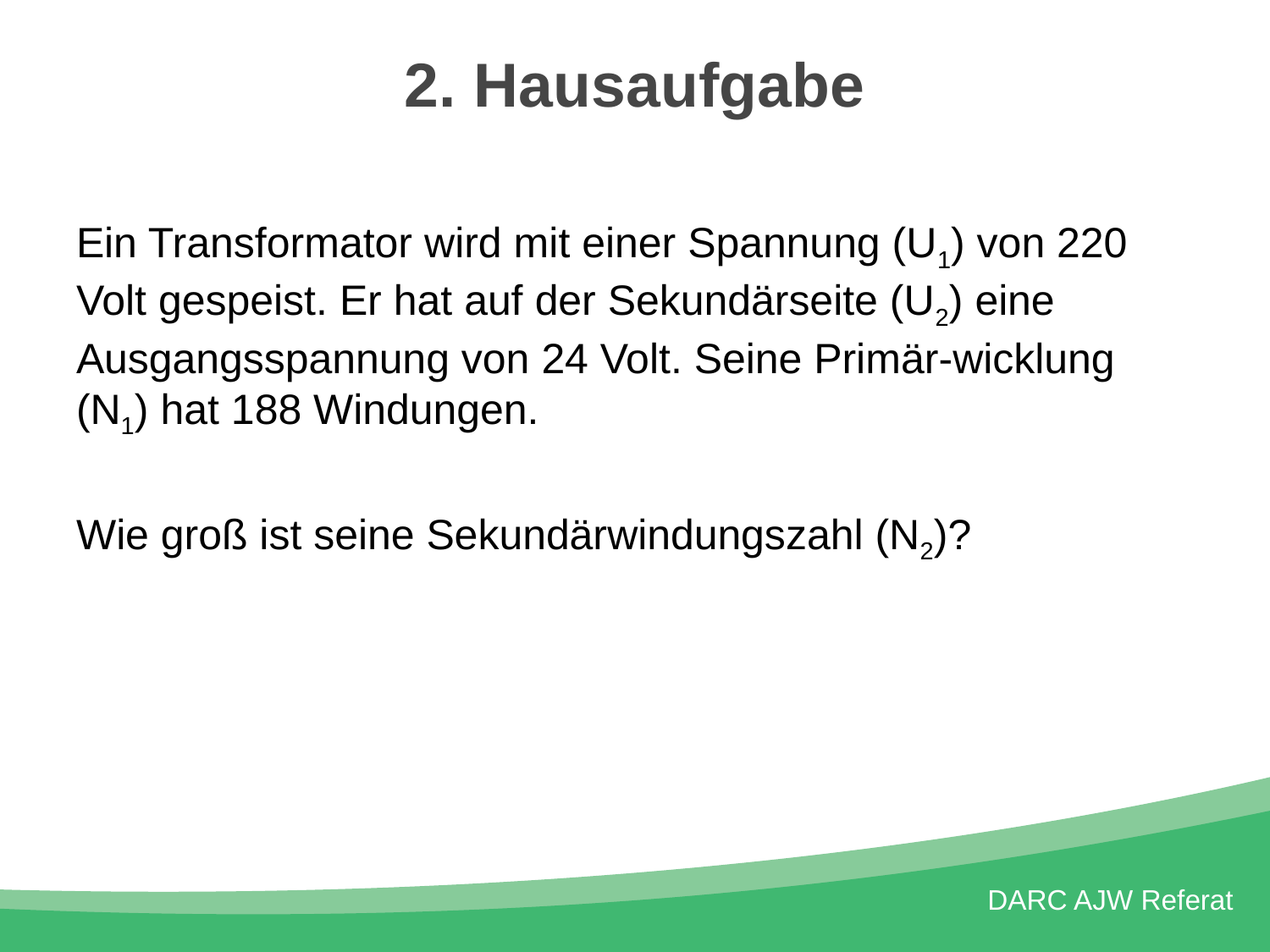

# 2. Hausaufgabe

Ein Transformator wird mit einer Spannung (U1) von 220 Volt gespeist. Er hat auf der Sekundärseite (U2) eine Ausgangsspannung von 24 Volt. Seine Primär-wicklung (N1) hat 188 Windungen.

Wie groß ist seine Sekundärwindungszahl (N2)?